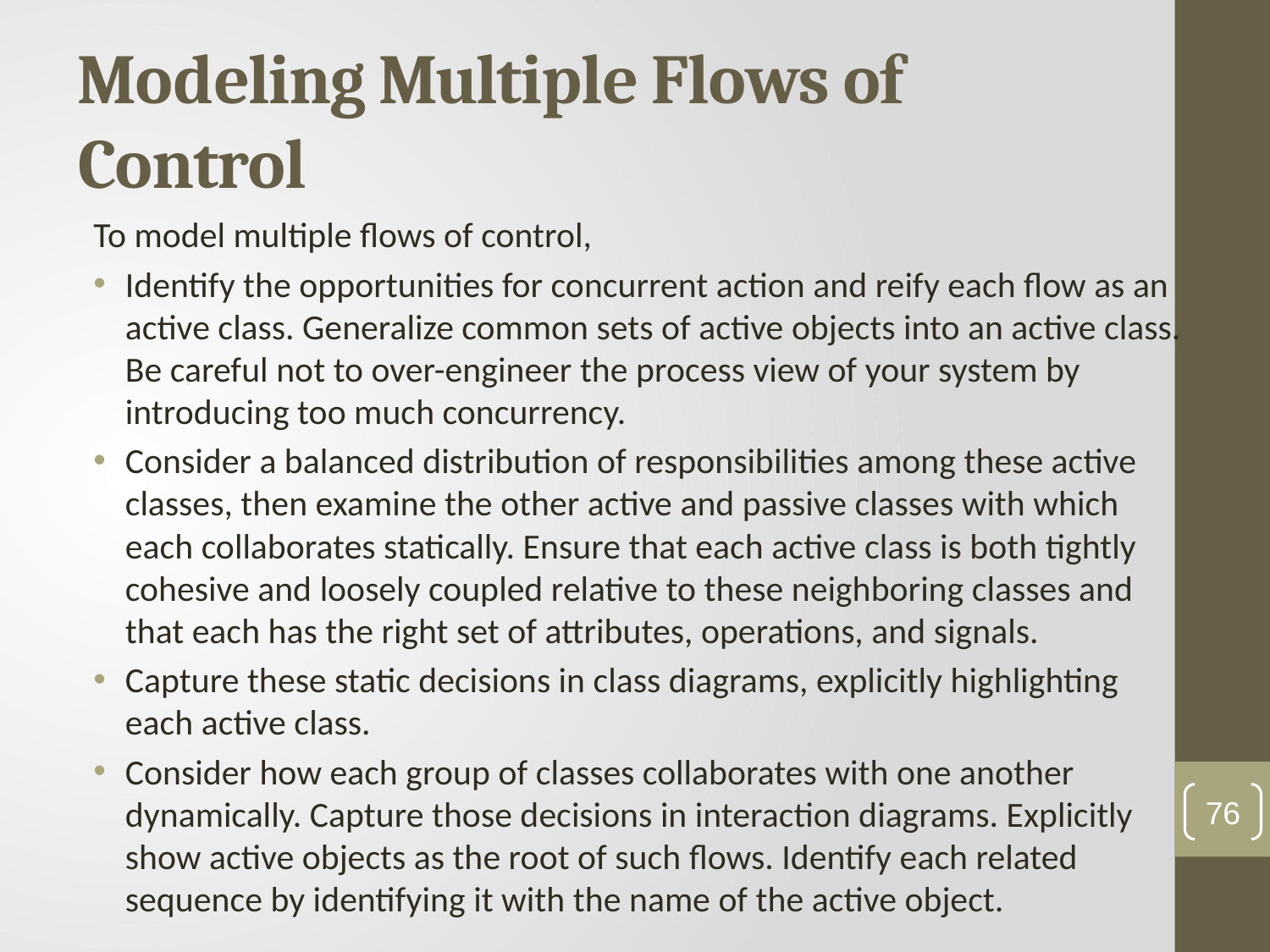

# Modeling Multiple Flows of Control
To model multiple flows of control,
Identify the opportunities for concurrent action and reify each flow as an active class. Generalize common sets of active objects into an active class. Be careful not to over-engineer the process view of your system by introducing too much concurrency.
Consider a balanced distribution of responsibilities among these active classes, then examine the other active and passive classes with which each collaborates statically. Ensure that each active class is both tightly cohesive and loosely coupled relative to these neighboring classes and that each has the right set of attributes, operations, and signals.
Capture these static decisions in class diagrams, explicitly highlighting each active class.
Consider how each group of classes collaborates with one another dynamically. Capture those decisions in interaction diagrams. Explicitly show active objects as the root of such flows. Identify each related sequence by identifying it with the name of the active object.
76